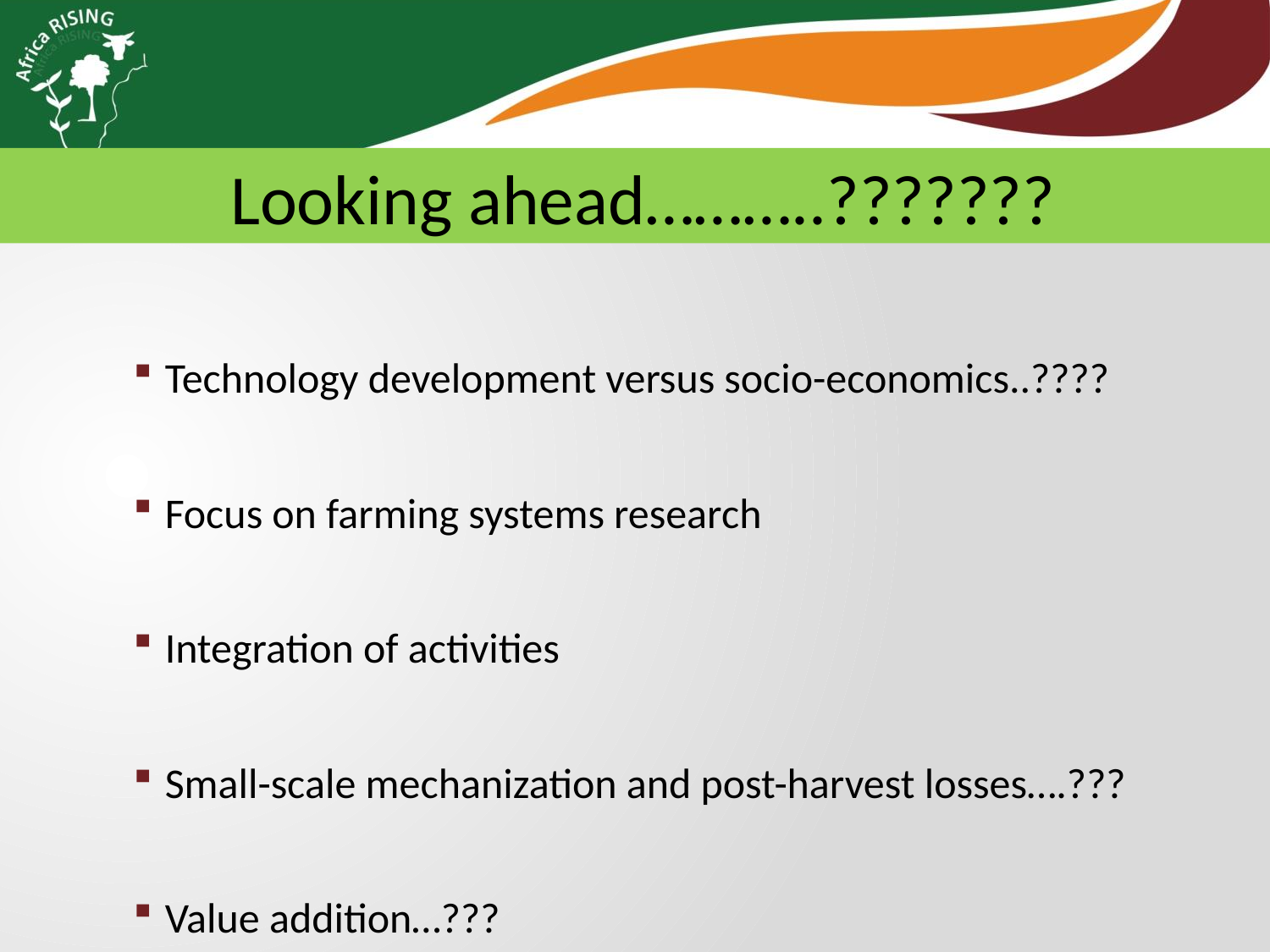

Looking ahead………..???????

Technology development versus socio-economics..????

Focus on farming systems research

Integration of activities

Small-scale mechanization and post-harvest losses….???

Value addition…???